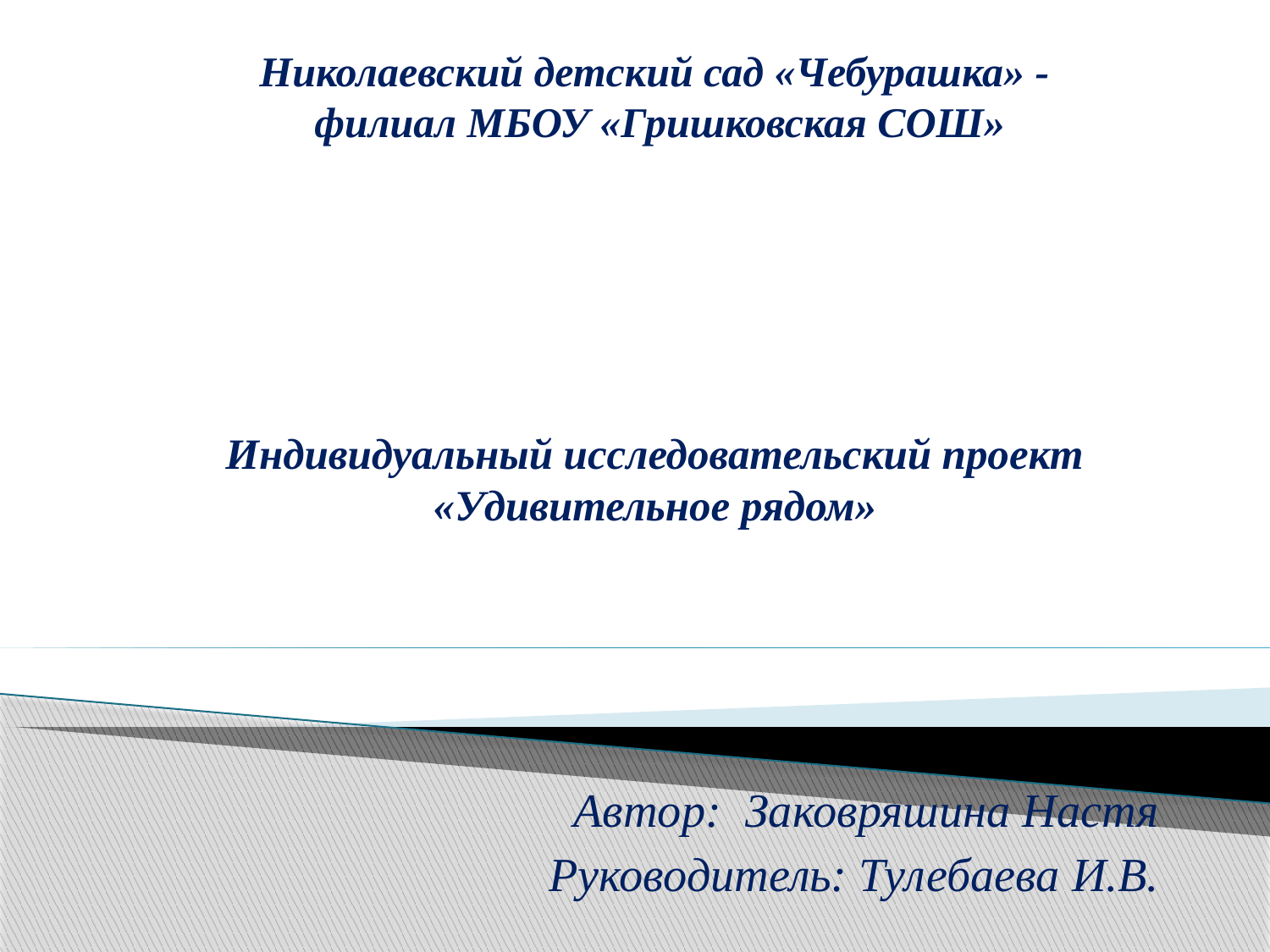

Николаевский детский сад «Чебурашка» -
филиал МБОУ «Гришковская СОШ»
# Индивидуальный исследовательский проект «Удивительное рядом»
Автор:  Заковряшина Настя
Руководитель: Тулебаева И.В.